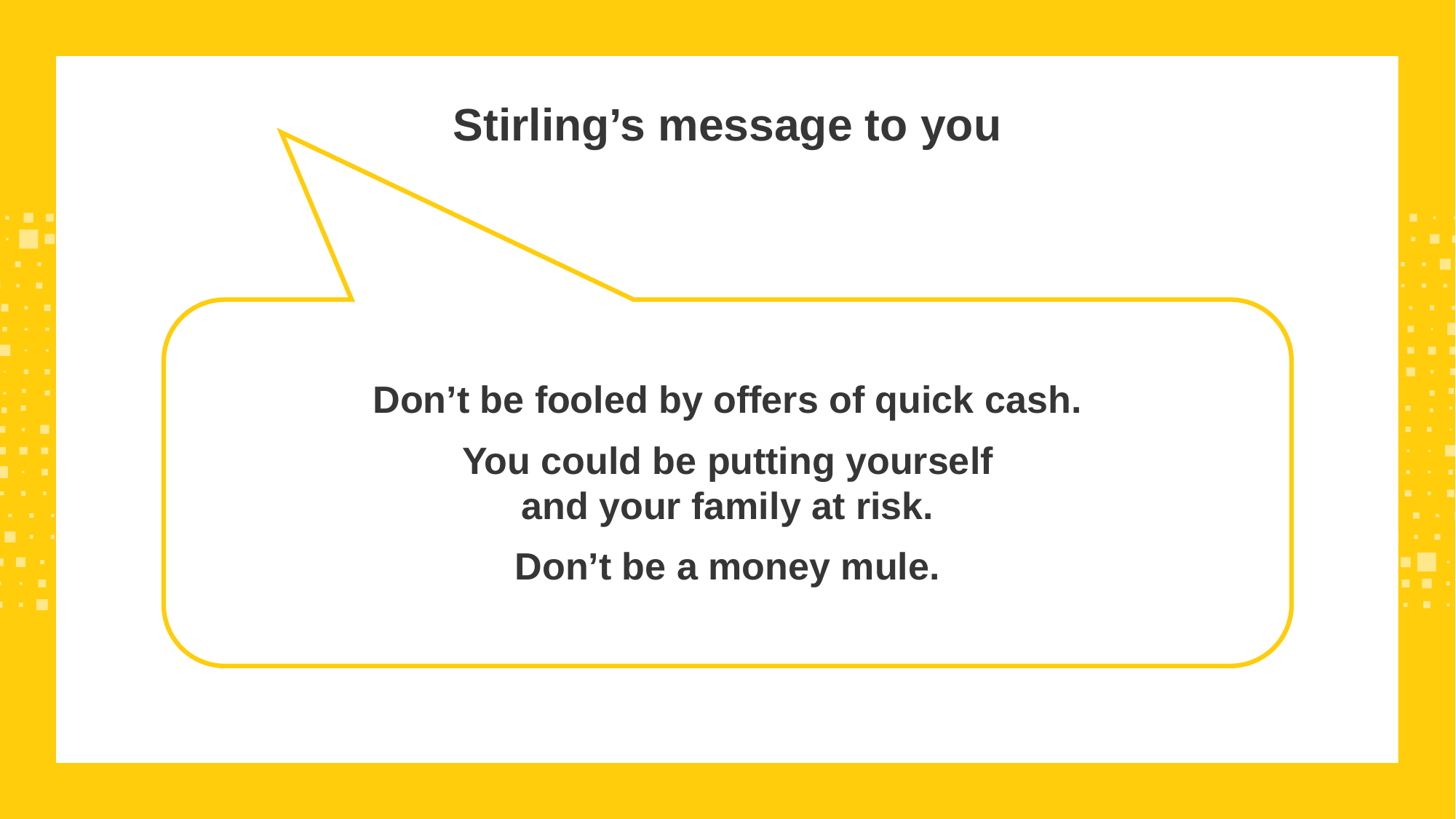

Stirling’s message to you

Don’t be fooled by offers of quick cash.
You could be putting yourself
and your family at risk.
Don’t be a money mule.